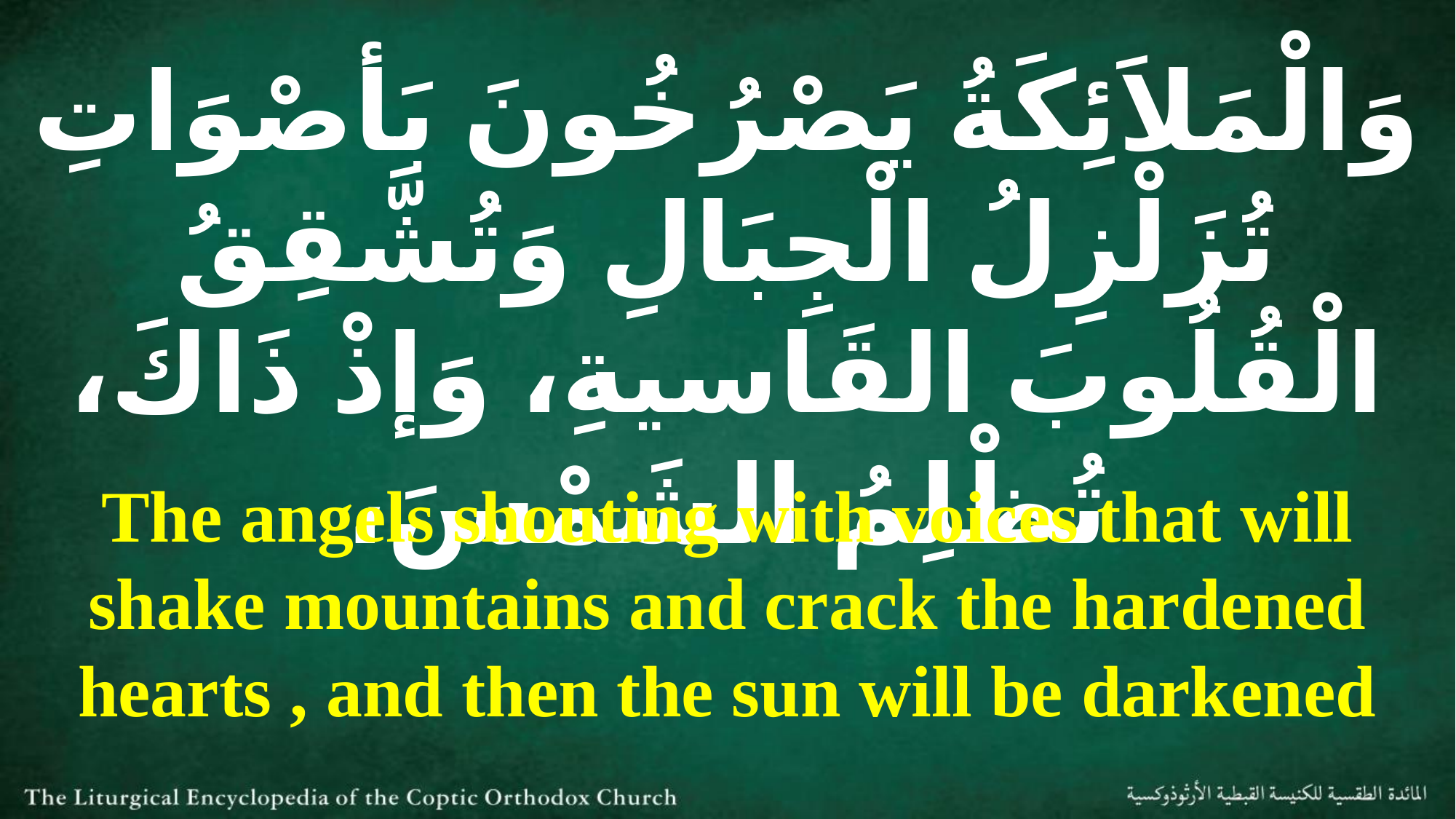

وَالْمَلاَئِكَةُ يَصْرُخُونَ بَأصْوَاتِ تُزَلْزِلُ الْجِبَالِ وَتُشَّقِقُ الْقُلُوبَ القَاسيةِ، وَإذْ ذَاكَ، تُظْلِمُ الشَمْسَ،
The angels shouting with voices that will shake mountains and crack the hardened hearts , and then the sun will be darkened